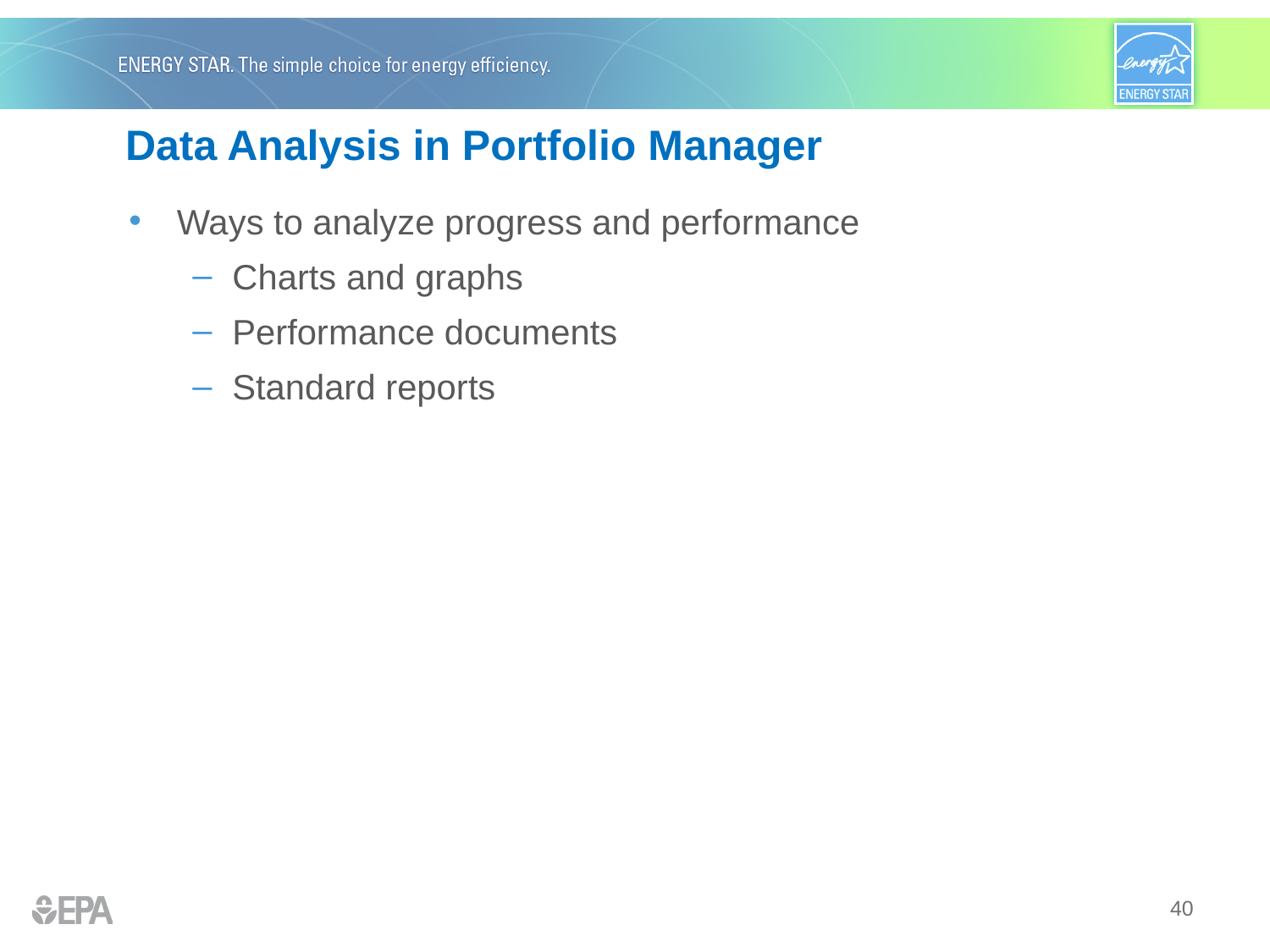

# Data Analysis in Portfolio Manager
Ways to analyze progress and performance
Charts and graphs
Performance documents
Standard reports

40